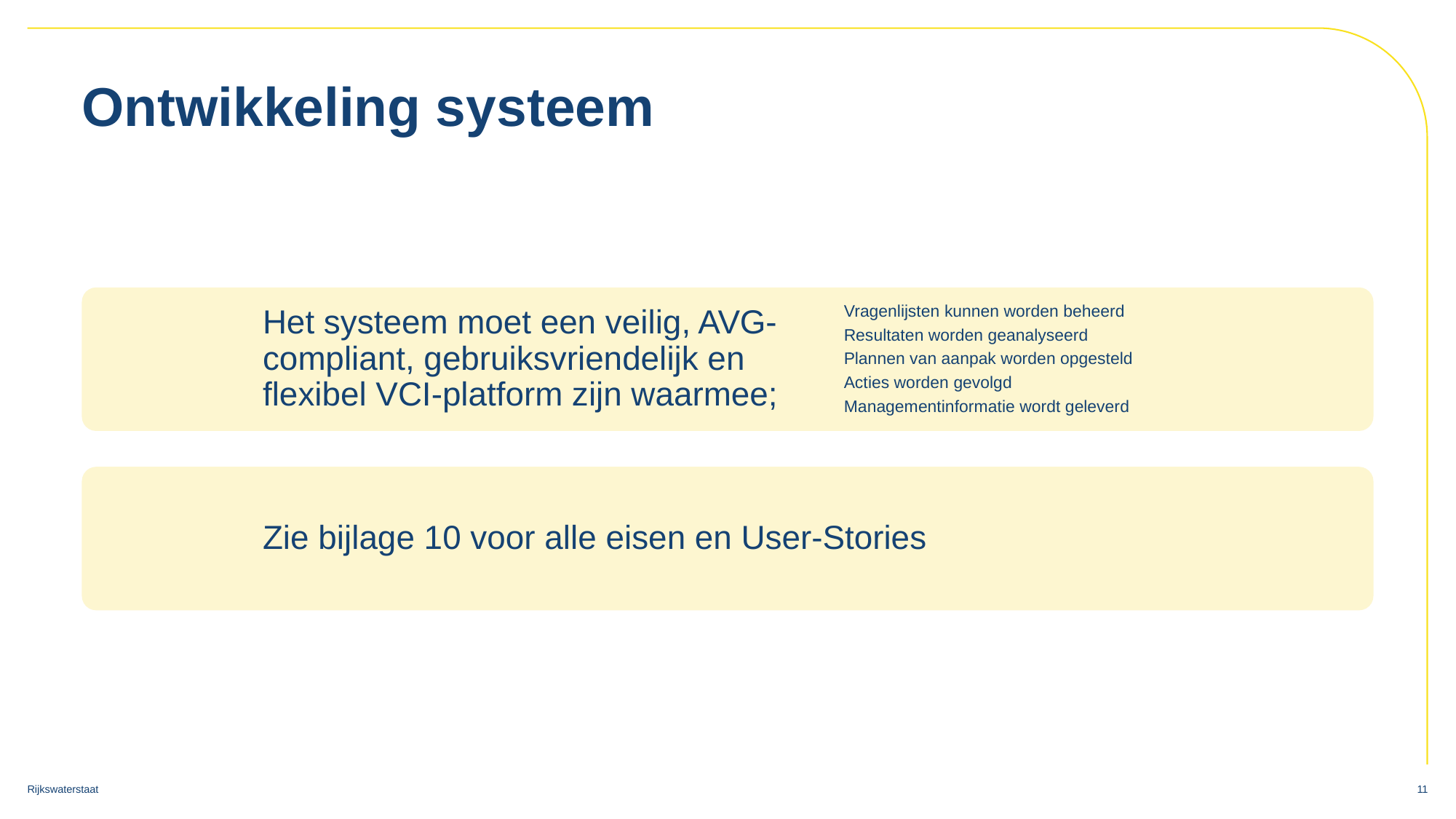

# Ontwikkeling systeem
Het systeem moet een veilig, AVG-compliant, gebruiksvriendelijk en flexibel VCI-platform zijn waarmee;
Vragenlijsten kunnen worden beheerd
Resultaten worden geanalyseerd
Plannen van aanpak worden opgesteld
Acties worden gevolgd
Managementinformatie wordt geleverd
Zie bijlage 10 voor alle eisen en User-Stories
11